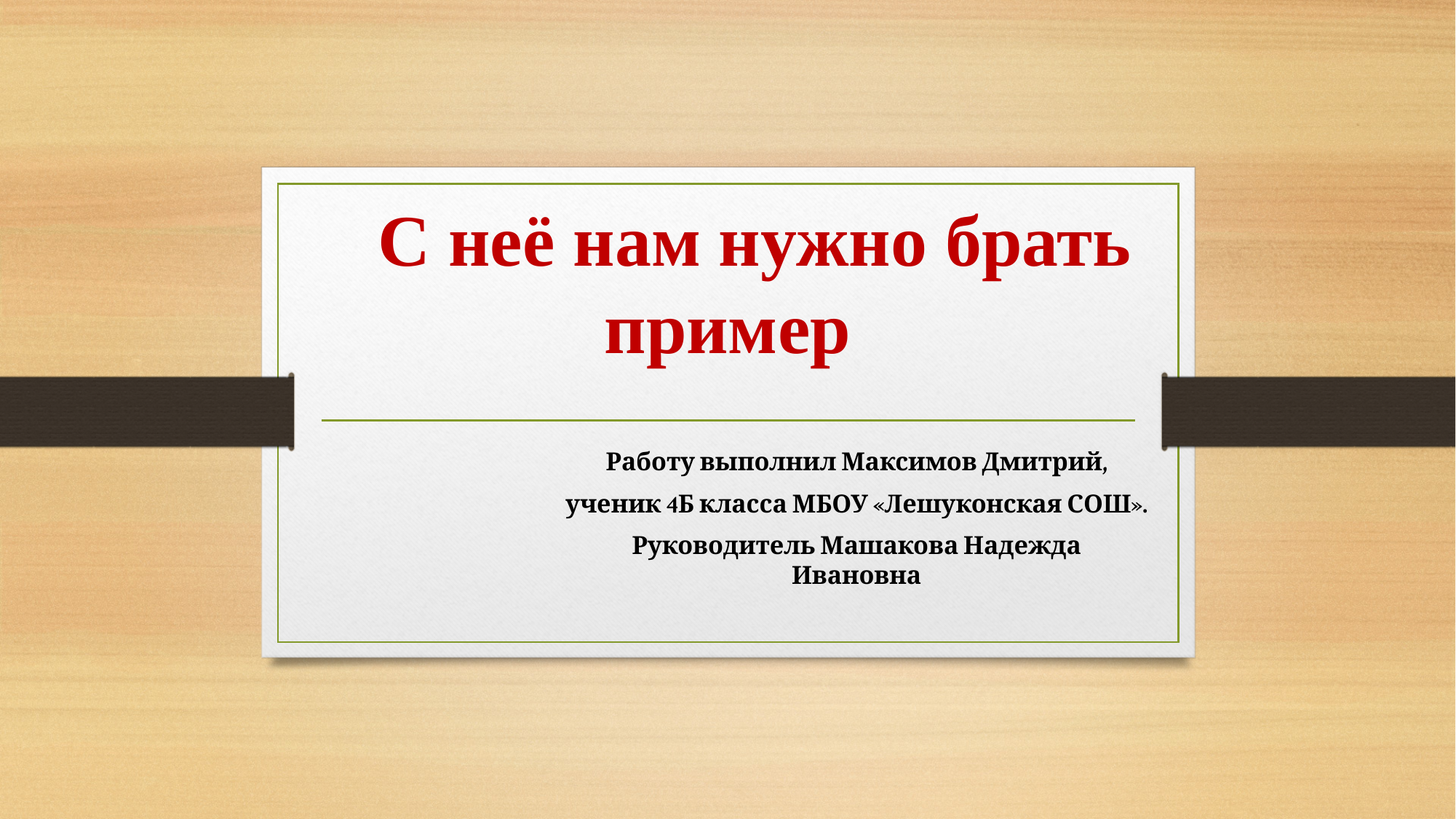

# С неё нам нужно брать пример
Работу выполнил Максимов Дмитрий,
ученик 4Б класса МБОУ «Лешуконская СОШ».
Руководитель Машакова Надежда Ивановна